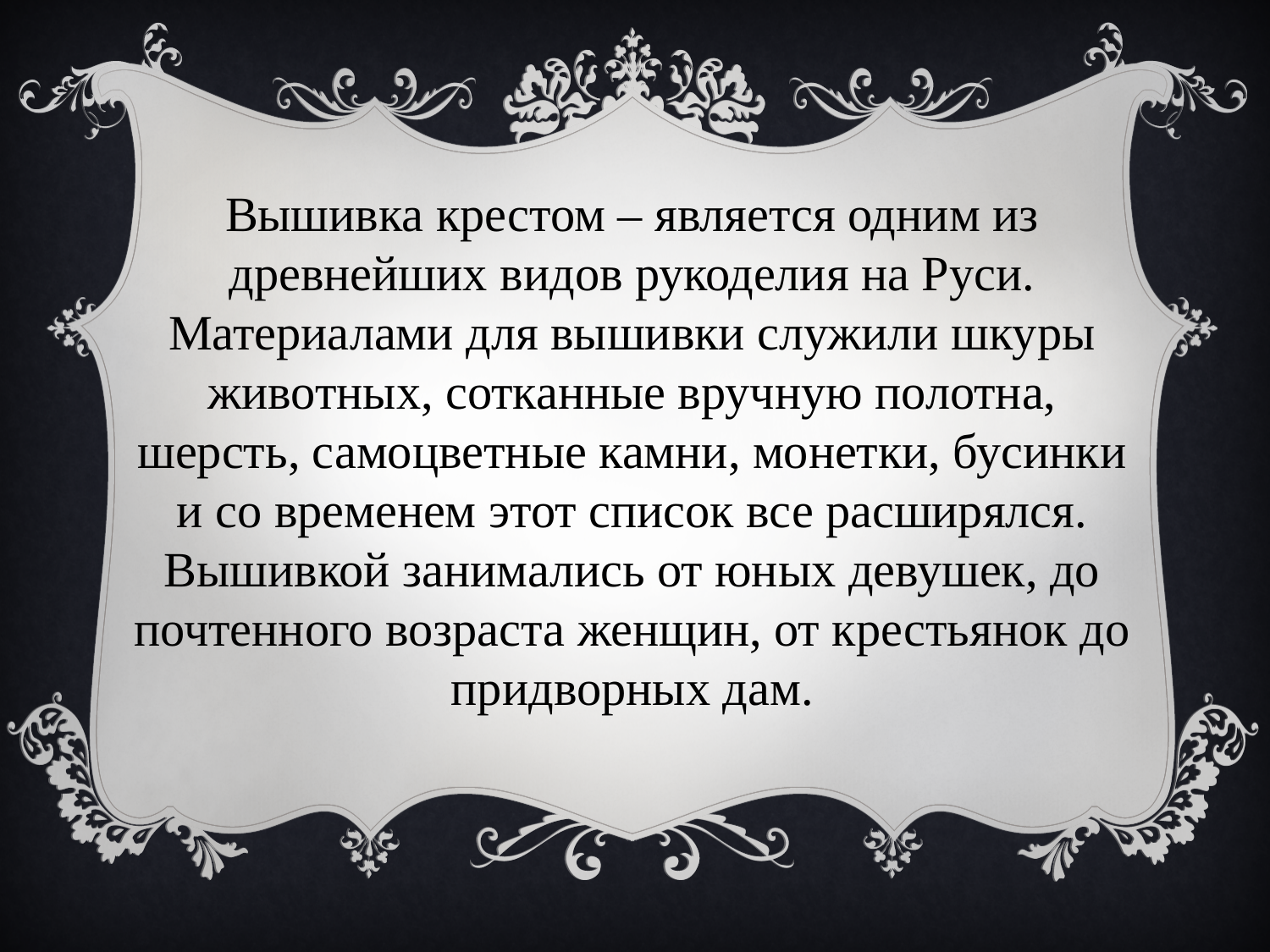

Вышивка крестом – является одним из древнейших видов рукоделия на Руси. Материалами для вышивки служили шкуры животных, сотканные вручную полотна, шерсть, самоцветные камни, монетки, бусинки и со временем этот список все расширялся. Вышивкой занимались от юных девушек, до почтенного возраста женщин, от крестьянок до придворных дам.